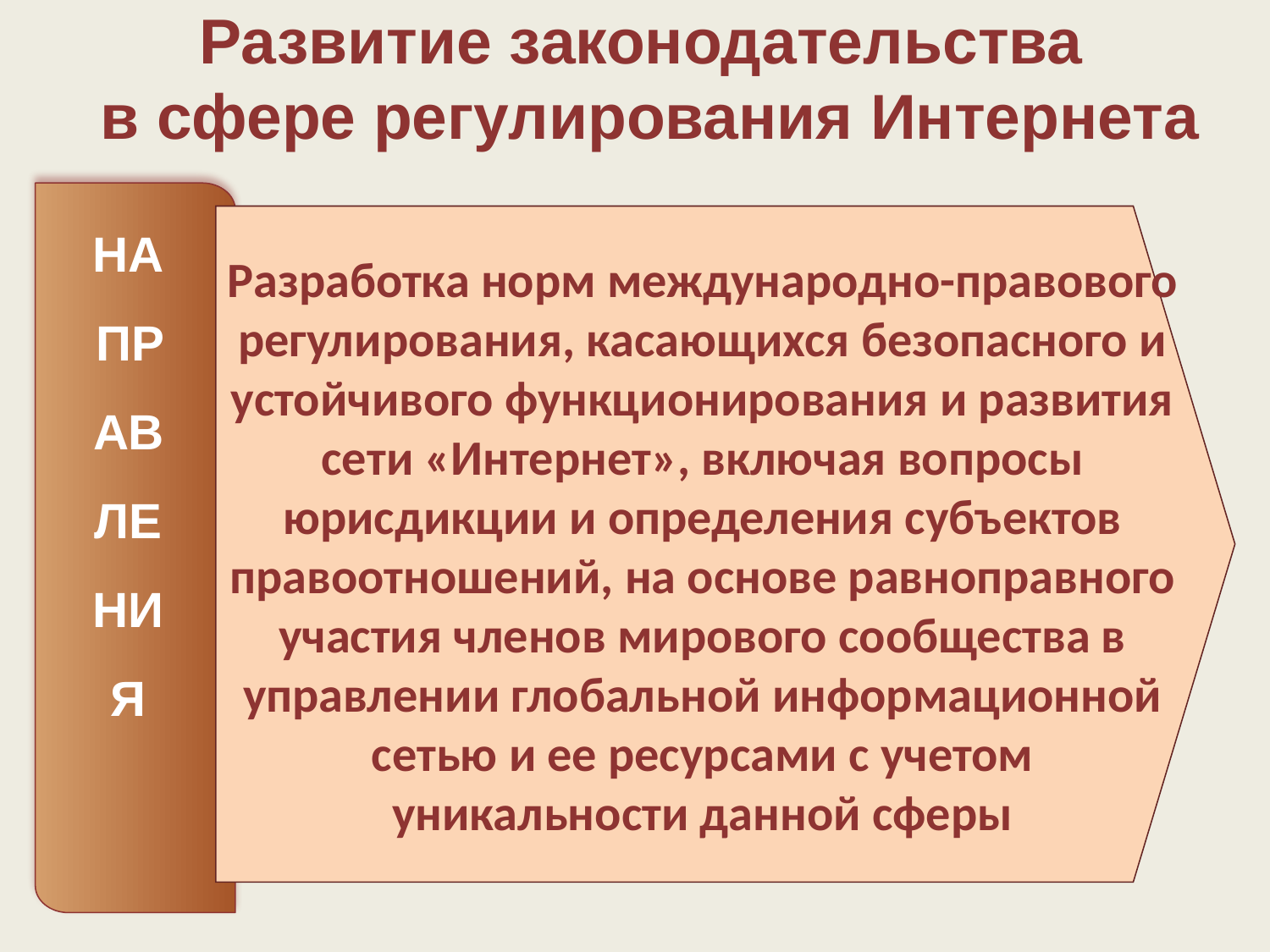

Развитие законодательства
в сфере регулирования Интернета

НАПРАВЛЕНИЯ
Разработка норм международно-правового регулирования, касающихся безопасного и устойчивого функционирования и развития сети «Интернет», включая вопросы юрисдикции и определения субъектов правоотношений, на основе равноправного участия членов мирового сообщества в управлении глобальной информационной сетью и ее ресурсами с учетом уникальности данной сферы